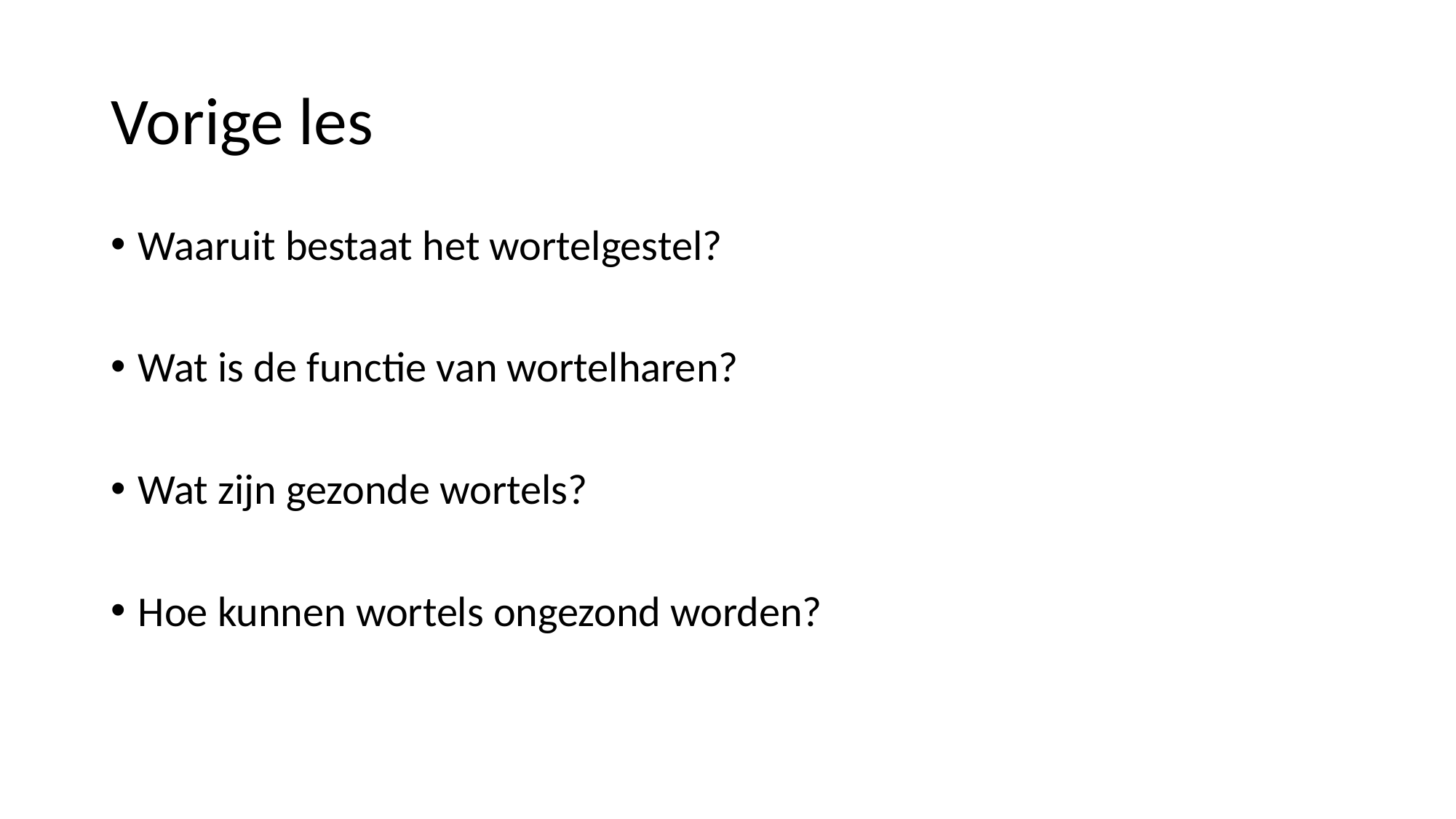

# Vorige les
Waaruit bestaat het wortelgestel?

Wat is de functie van wortelharen?

Wat zijn gezonde wortels?

Hoe kunnen wortels ongezond worden?